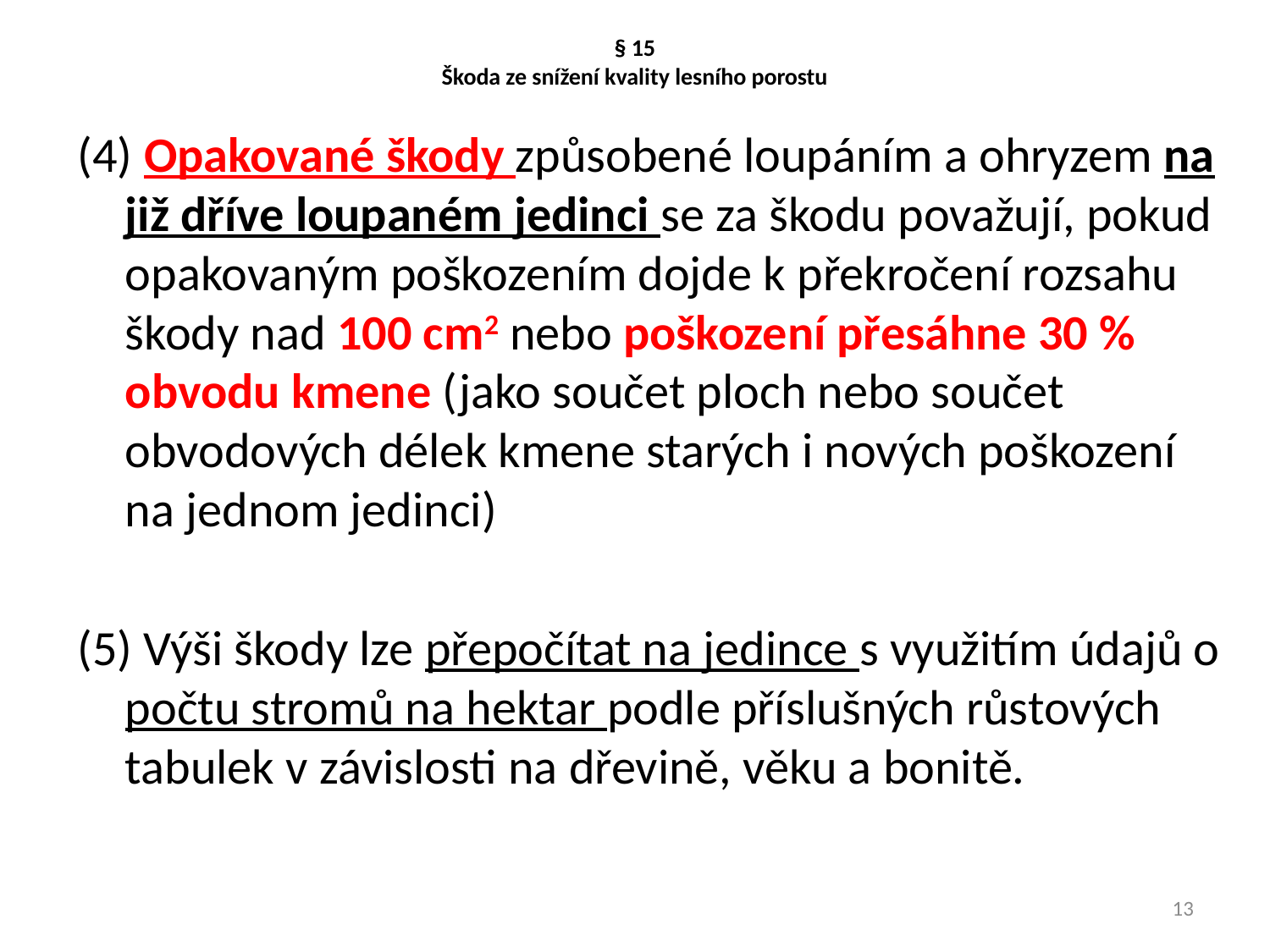

# § 15 Škoda ze snížení kvality lesního porostu
(4) Opakované škody způsobené loupáním a ohryzem na již dříve loupaném jedinci se za škodu považují, pokud opakovaným poškozením dojde k překročení rozsahu škody nad 100 cm2 nebo poškození přesáhne 30 % obvodu kmene (jako součet ploch nebo součet obvodových délek kmene starých i nových poškození na jednom jedinci)

(5) Výši škody lze přepočítat na jedince s využitím údajů o počtu stromů na hektar podle příslušných růstových tabulek v závislosti na dřevině, věku a bonitě.

13